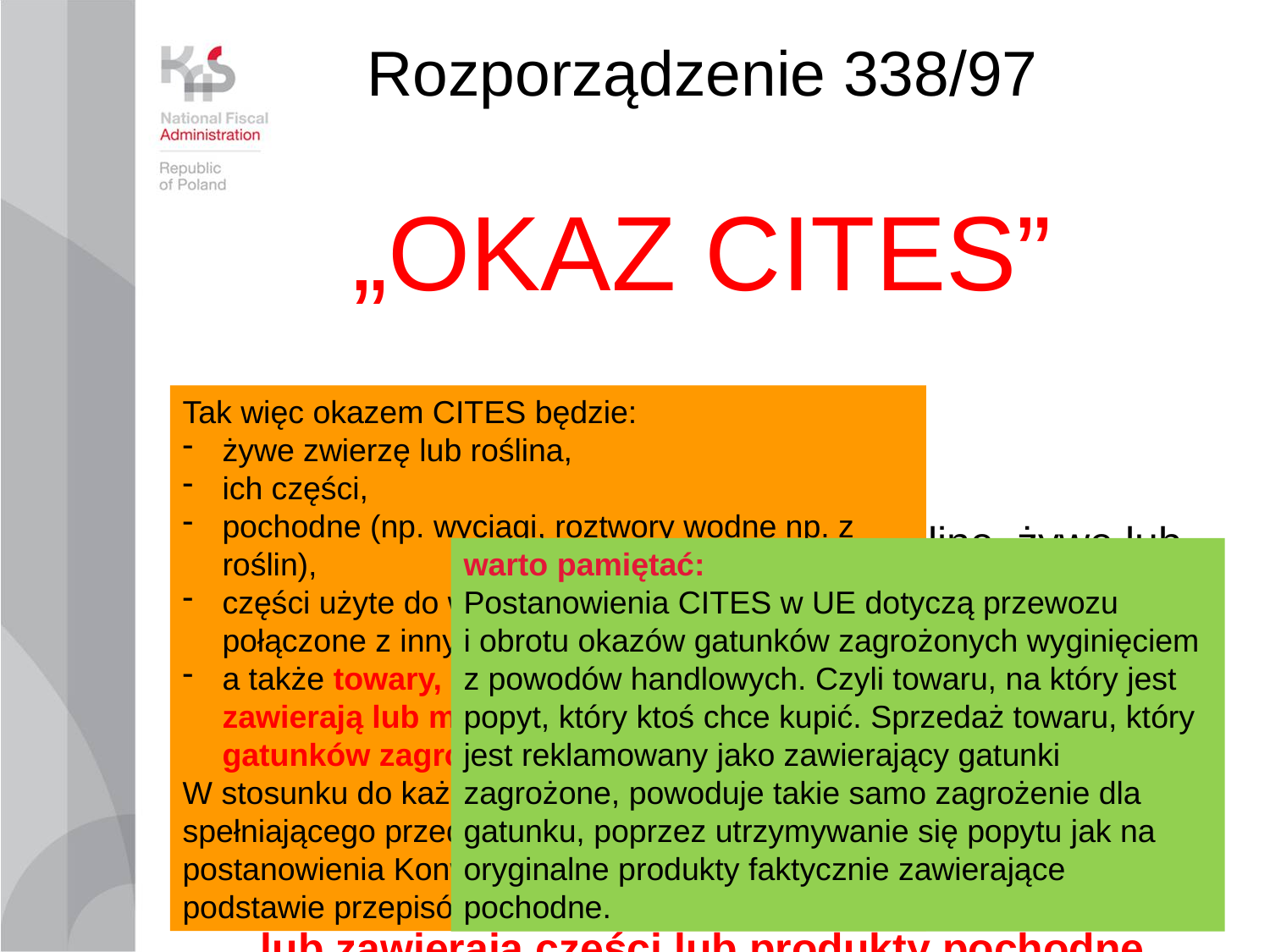

Rozporządzenie 338/97

„OKAZ CITES”

Art. 2 lit. t)

„okaz” oznacza każde zwierzę lub roślinę, żywe lub martwe, należące do gatunku wymienionego
w załącznikach od A do D, każdą jego część lub produkt pochodny, zawarty w innych towarach lub nie oraz wszelkie inne towary,
które zgodnie z dołączonym dokumentem, opakowaniem lub oznakowaniem lub etykietą,
lub wszelkimi innymi okolicznościami mają zawierać lub zawierają części lub produkty pochodne zwierząt lub roślin należących do tych gatunków…
Tak więc okazem CITES będzie:
żywe zwierzę lub roślina,
ich części,
pochodne (np. wyciągi, roztwory wodne np. z roślin),
części użyte do wyrobu gotowych produktów połączone z innymi materiałami,
a także towary, które zgodnie z opisem zawierają lub mogą zawierać pochodne gatunków zagrożonych.
W stosunku do każdego okazu CITES spełniającego przedmiotową definicję stosuje się postanowienia Konwencji Waszyngtońskiej na podstawie przepisów UE.
warto pamiętać:
Postanowienia CITES w UE dotyczą przewozu
i obrotu okazów gatunków zagrożonych wyginięciem z powodów handlowych. Czyli towaru, na który jest popyt, który ktoś chce kupić. Sprzedaż towaru, który jest reklamowany jako zawierający gatunki zagrożone, powoduje takie samo zagrożenie dla gatunku, poprzez utrzymywanie się popytu jak na oryginalne produkty faktycznie zawierające pochodne.